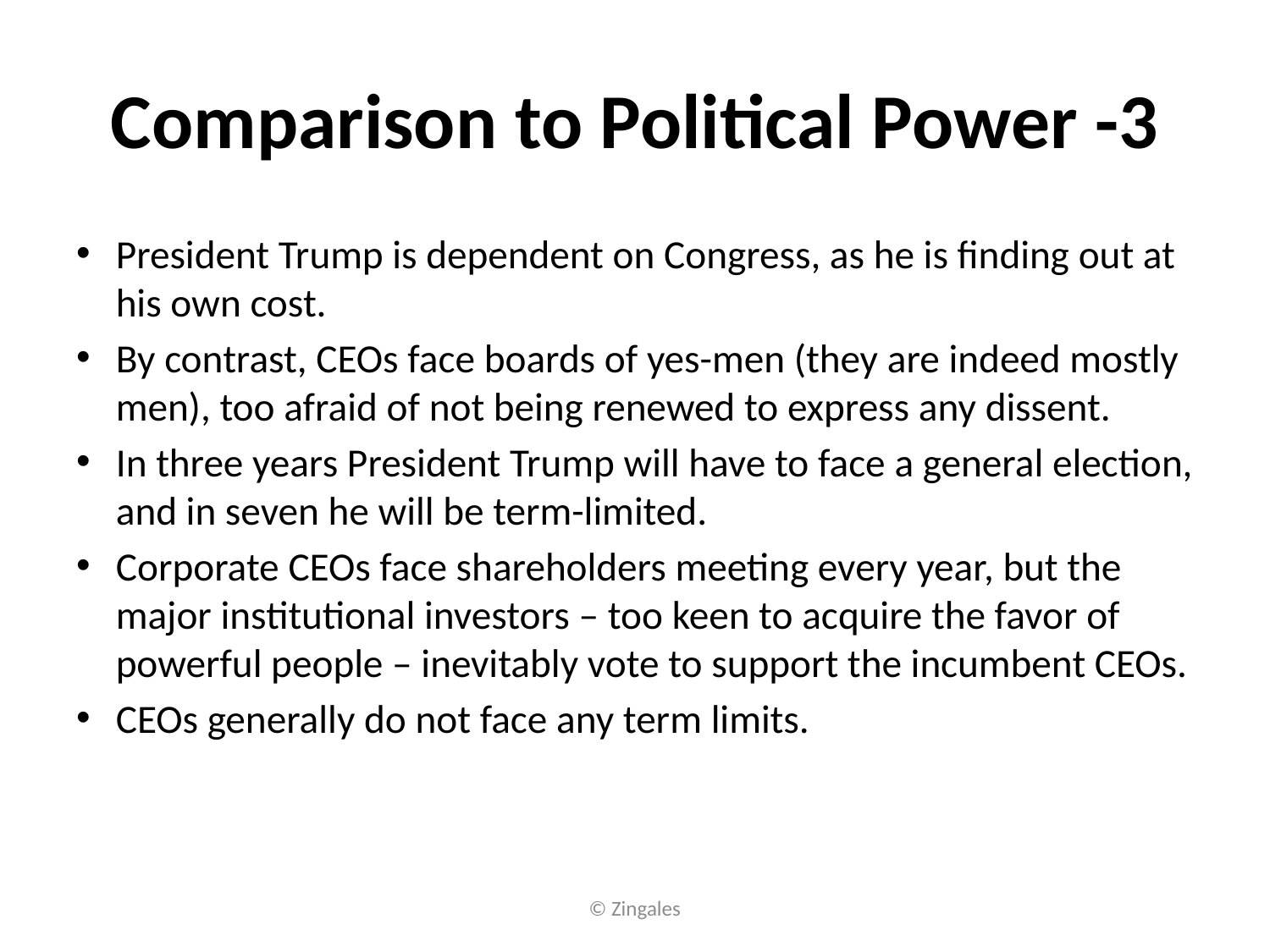

# Comparison to Political Power -3
President Trump is dependent on Congress, as he is finding out at his own cost.
By contrast, CEOs face boards of yes-men (they are indeed mostly men), too afraid of not being renewed to express any dissent.
In three years President Trump will have to face a general election, and in seven he will be term-limited.
Corporate CEOs face shareholders meeting every year, but the major institutional investors – too keen to acquire the favor of powerful people – inevitably vote to support the incumbent CEOs.
CEOs generally do not face any term limits.

© Zingales